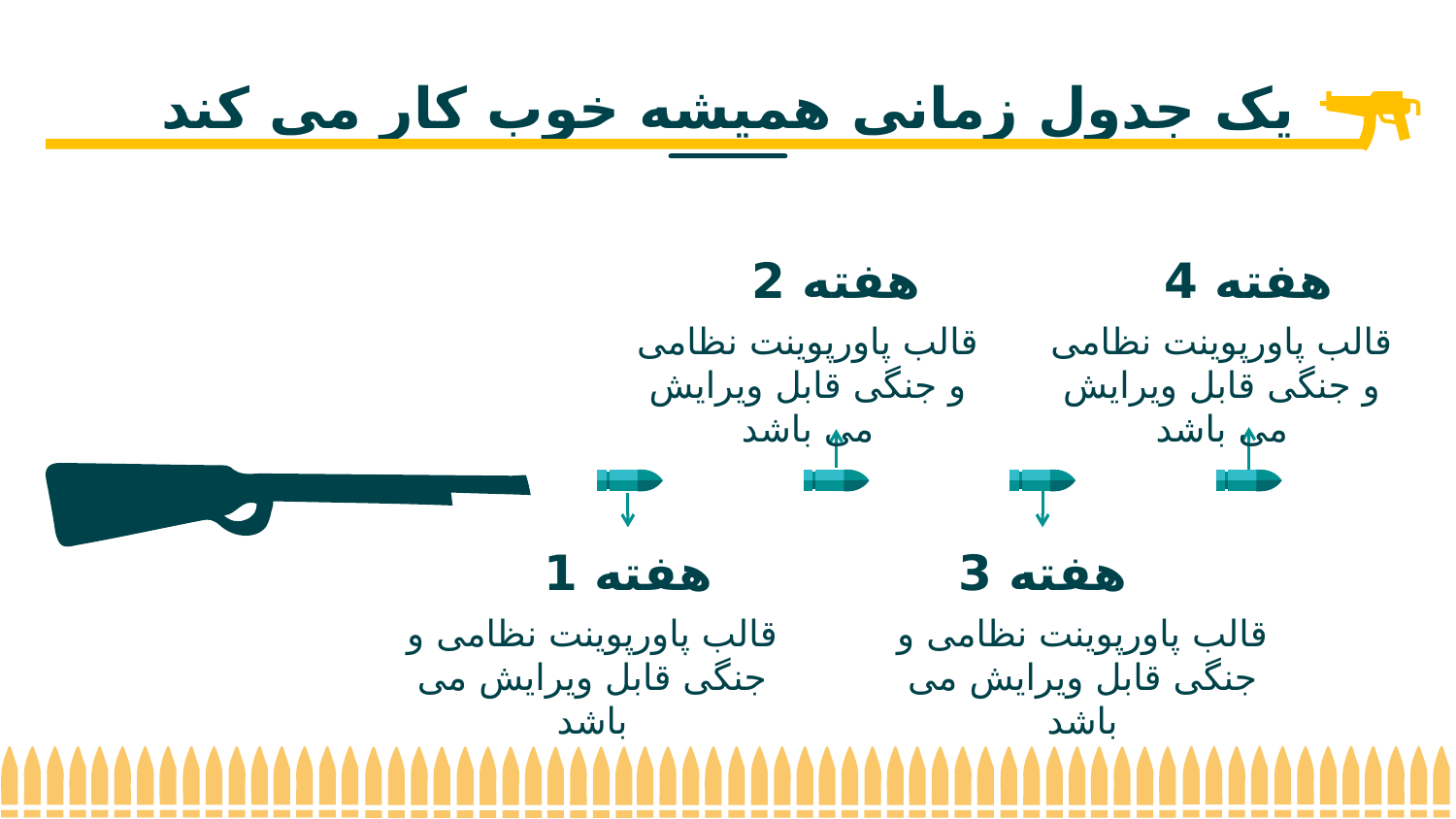

# یک جدول زمانی همیشه خوب کار می کند

هفته 2
هفته 4
قالب پاورپوینت نظامی و جنگی قابل ویرایش می باشد
قالب پاورپوینت نظامی و جنگی قابل ویرایش می باشد

هفته 1
هفته 3
قالب پاورپوینت نظامی و جنگی قابل ویرایش می باشد
قالب پاورپوینت نظامی و جنگی قابل ویرایش می باشد